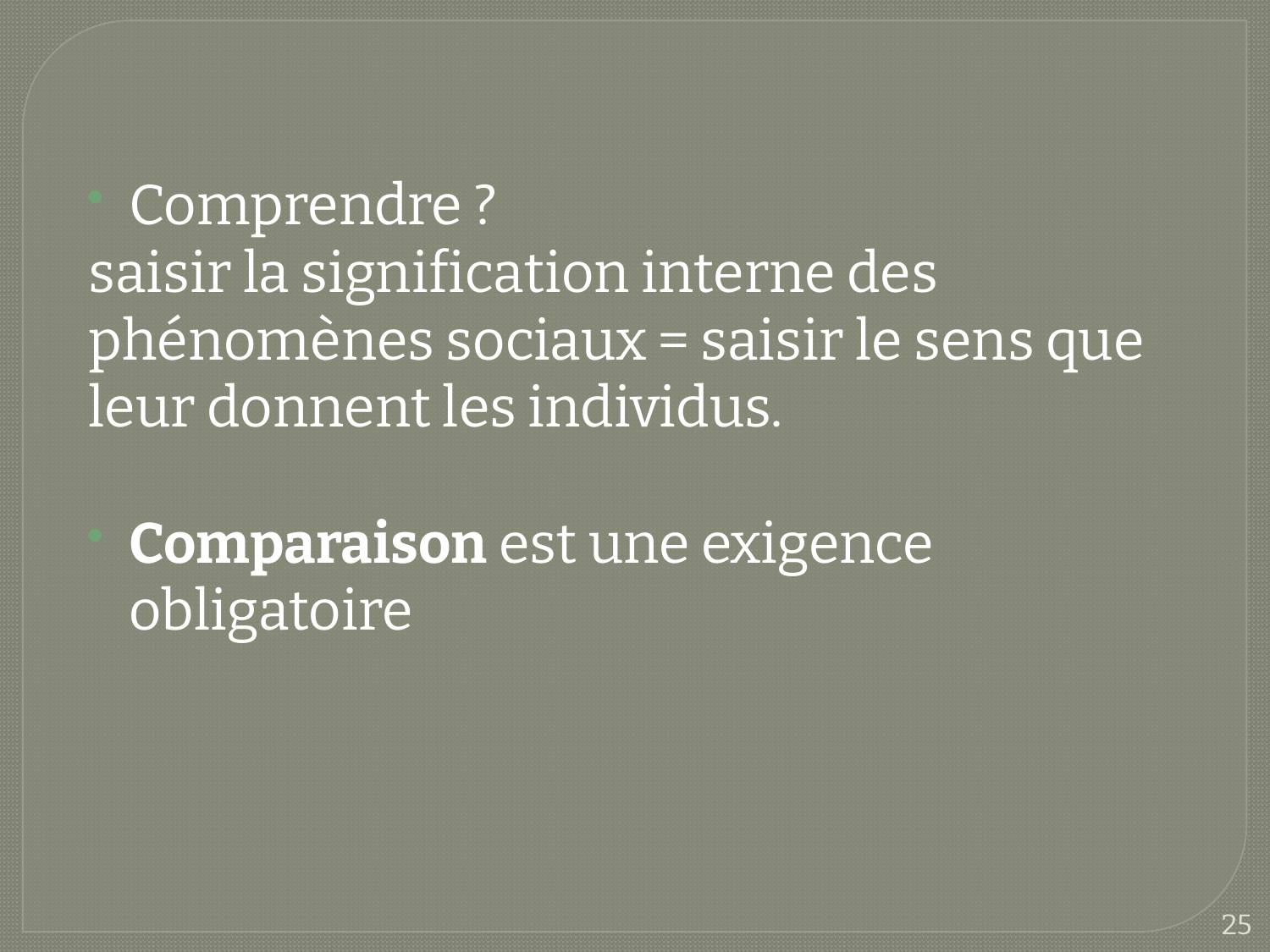

Comprendre ?
saisir la signification interne des phénomènes sociaux = saisir le sens que leur donnent les individus.

Comparaison est une exigence obligatoire

25